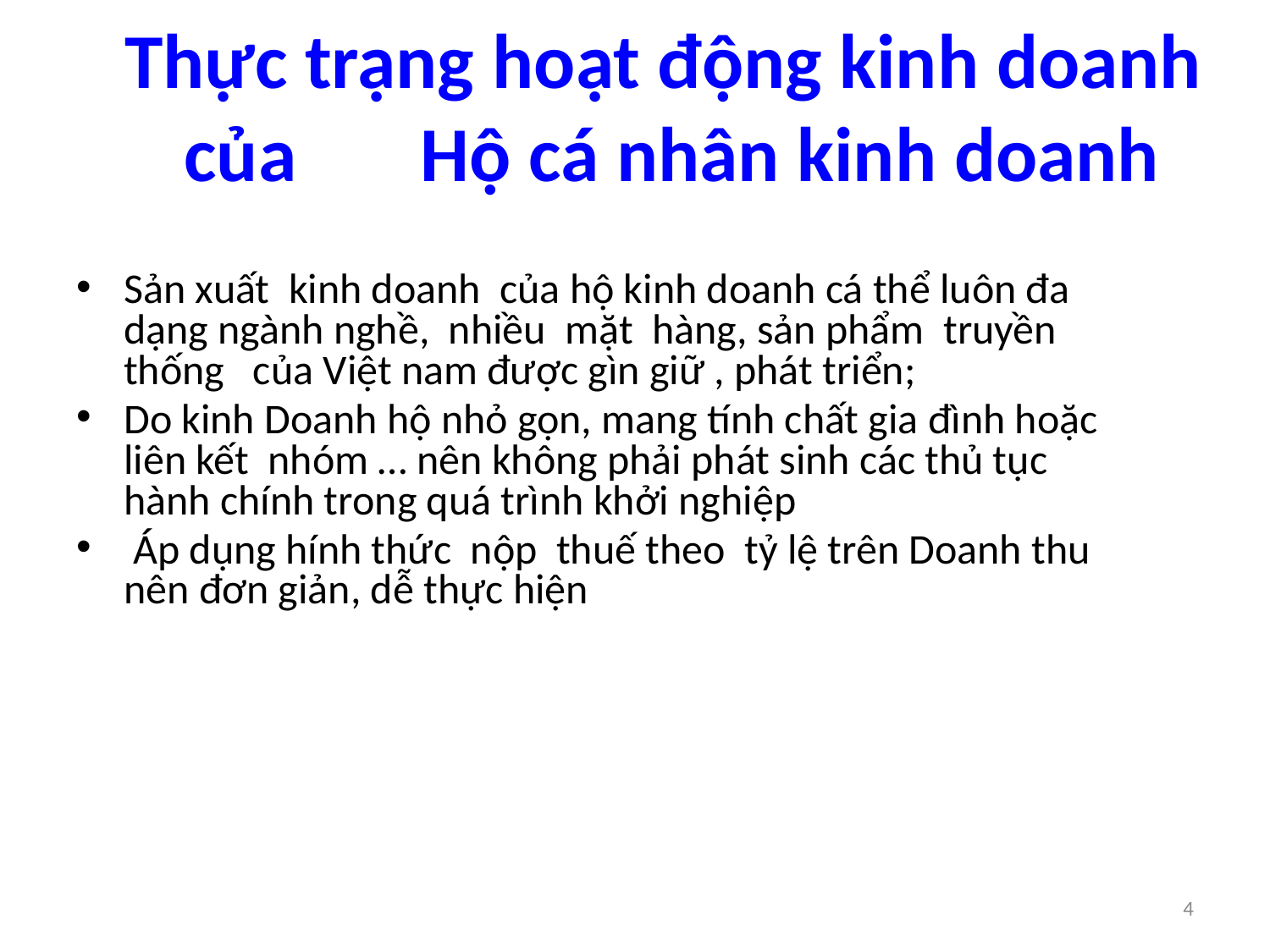

# Thực trạng hoạt động kinh doanh  của	Hộ cá nhân kinh doanh
Sản xuất  kinh doanh  của hộ kinh doanh cá thể luôn đa dạng ngành nghề,  nhiều  mặt  hàng, sản phẩm  truyền thống   của Việt nam được gìn giữ , phát triển;
Do kinh Doanh hộ nhỏ gọn, mang tính chất gia đình hoặc liên kết  nhóm … nên không phải phát sinh các thủ tục hành chính trong quá trình khởi nghiệp
 Áp dụng hính thức  nộp  thuế theo  tỷ lệ trên Doanh thu nên đơn giản, dễ thực hiện

4